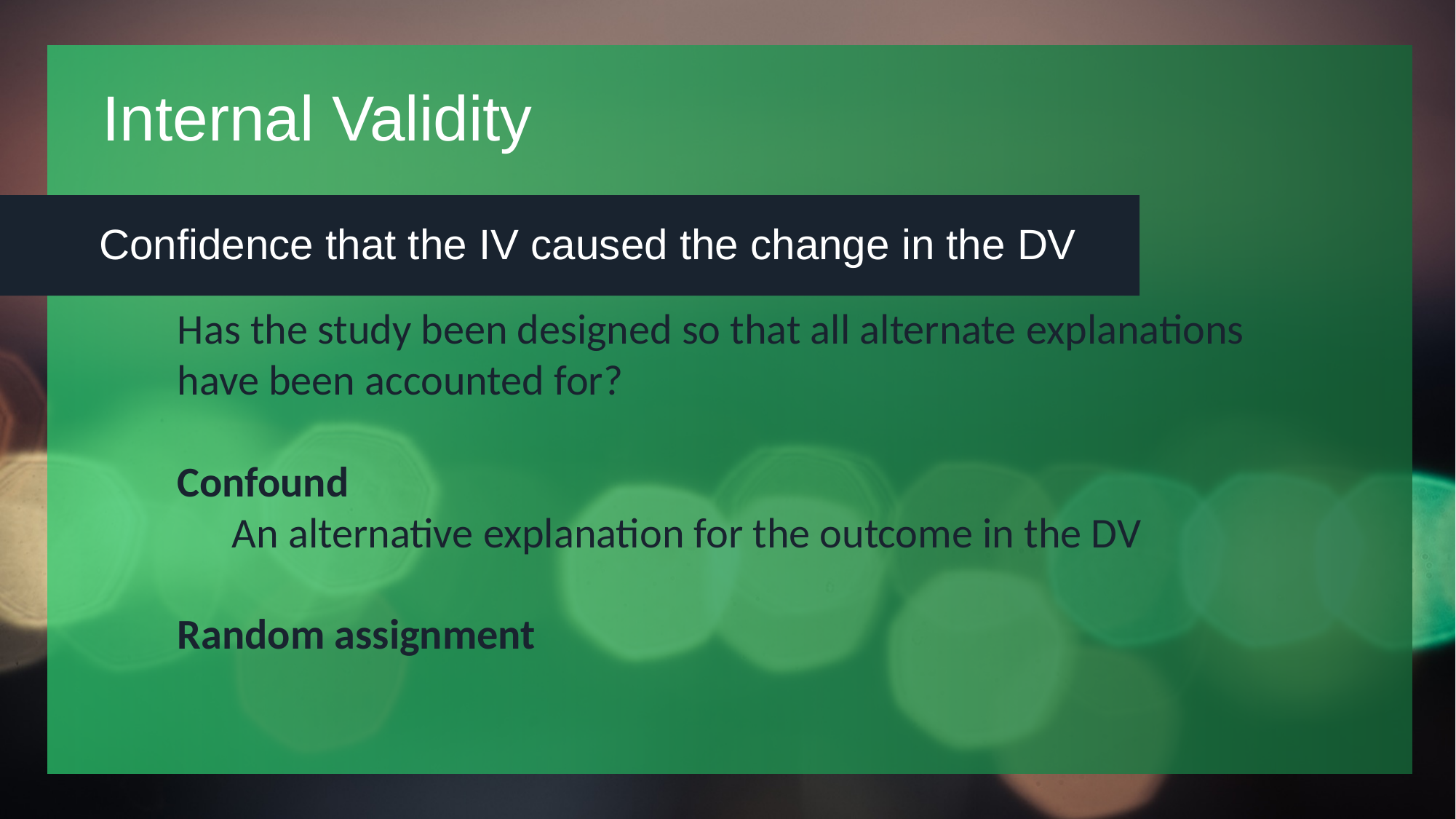

# Internal Validity
 Confidence that the IV caused the change in the DV
Has the study been designed so that all alternate explanations have been accounted for?

Confound
An alternative explanation for the outcome in the DV

Random assignment